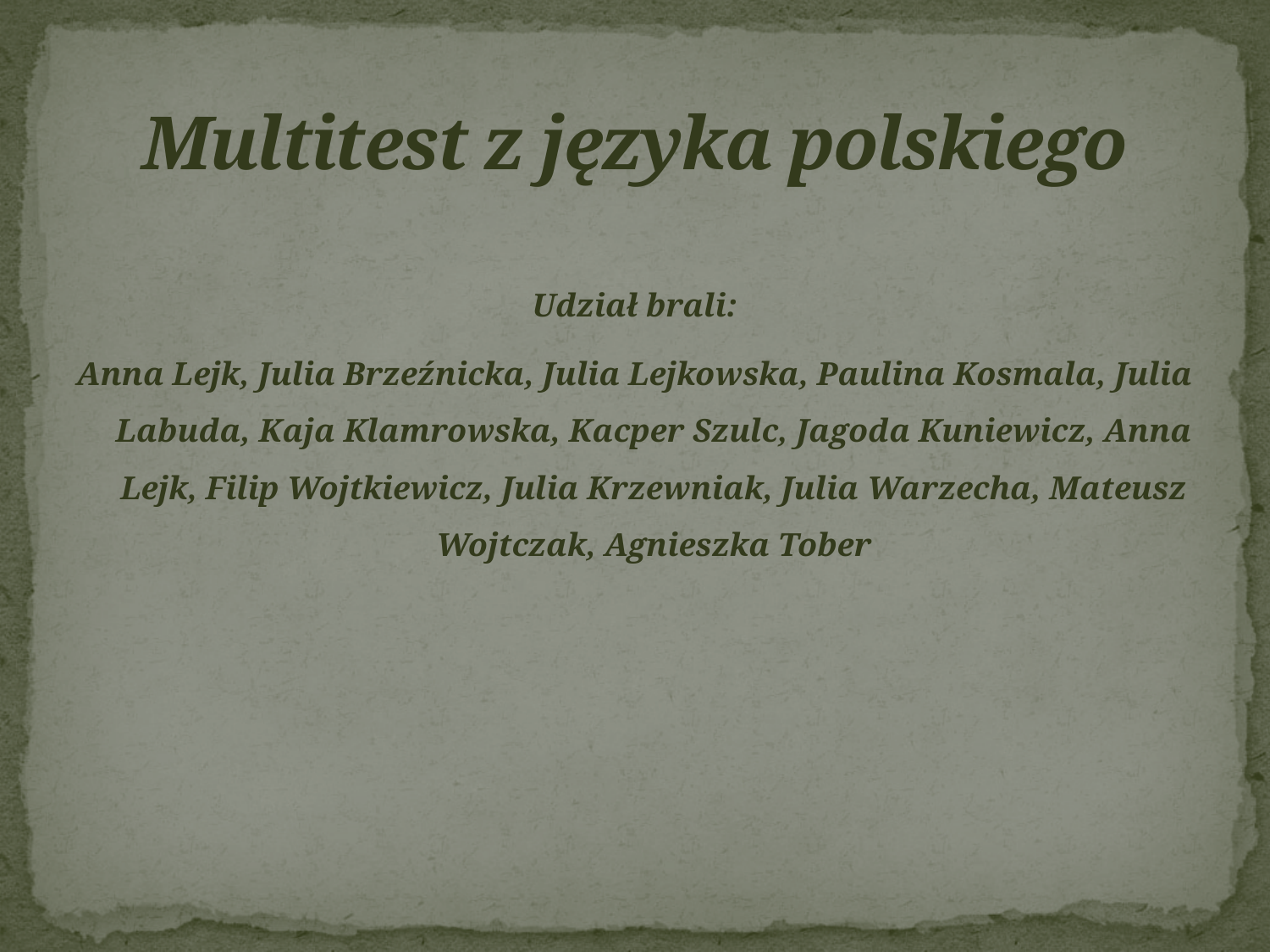

# Multitest z języka polskiego

Udział brali:
Anna Lejk, Julia Brzeźnicka, Julia Lejkowska, Paulina Kosmala, Julia Labuda, Kaja Klamrowska, Kacper Szulc, Jagoda Kuniewicz, Anna Lejk, Filip Wojtkiewicz, Julia Krzewniak, Julia Warzecha, Mateusz Wojtczak, Agnieszka Tober